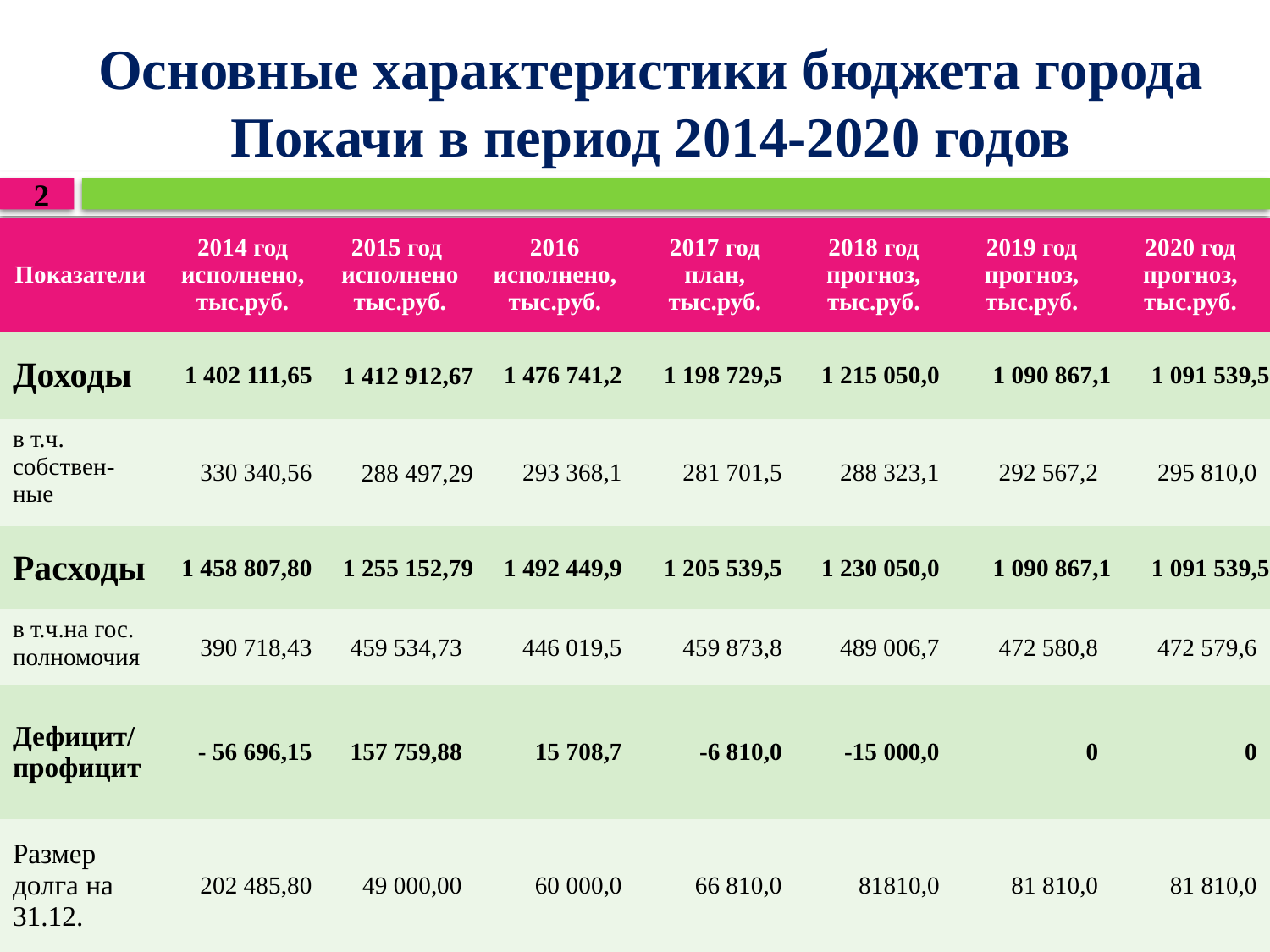

# Основные характеристики бюджета города Покачи в период 2014-2020 годов
2
| Показатели | 2014 год исполнено, тыс.руб. | 2015 год исполнено тыс.руб. | 2016 исполнено, тыс.руб. | 2017 год план, тыс.руб. | 2018 год прогноз, тыс.руб. | 2019 год прогноз, тыс.руб. | 2020 год прогноз, тыс.руб. |
| --- | --- | --- | --- | --- | --- | --- | --- |
| Доходы | 1 402 111,65 | 1 412 912,67 | 1 476 741,2 | 1 198 729,5 | 1 215 050,0 | 1 090 867,1 | 1 091 539,5 |
| в т.ч. собствен-ные | 330 340,56 | 288 497,29 | 293 368,1 | 281 701,5 | 288 323,1 | 292 567,2 | 295 810,0 |
| Расходы | 1 458 807,80 | 1 255 152,79 | 1 492 449,9 | 1 205 539,5 | 1 230 050,0 | 1 090 867,1 | 1 091 539,5 |
| в т.ч.на гос. полномочия | 390 718,43 | 459 534,73 | 446 019,5 | 459 873,8 | 489 006,7 | 472 580,8 | 472 579,6 |
| Дефицит/ профицит | - 56 696,15 | 157 759,88 | 15 708,7 | -6 810,0 | -15 000,0 | 0 | 0 |
| Размер долга на 31.12. | 202 485,80 | 49 000,00 | 60 000,0 | 66 810,0 | 81810,0 | 81 810,0 | 81 810,0 |